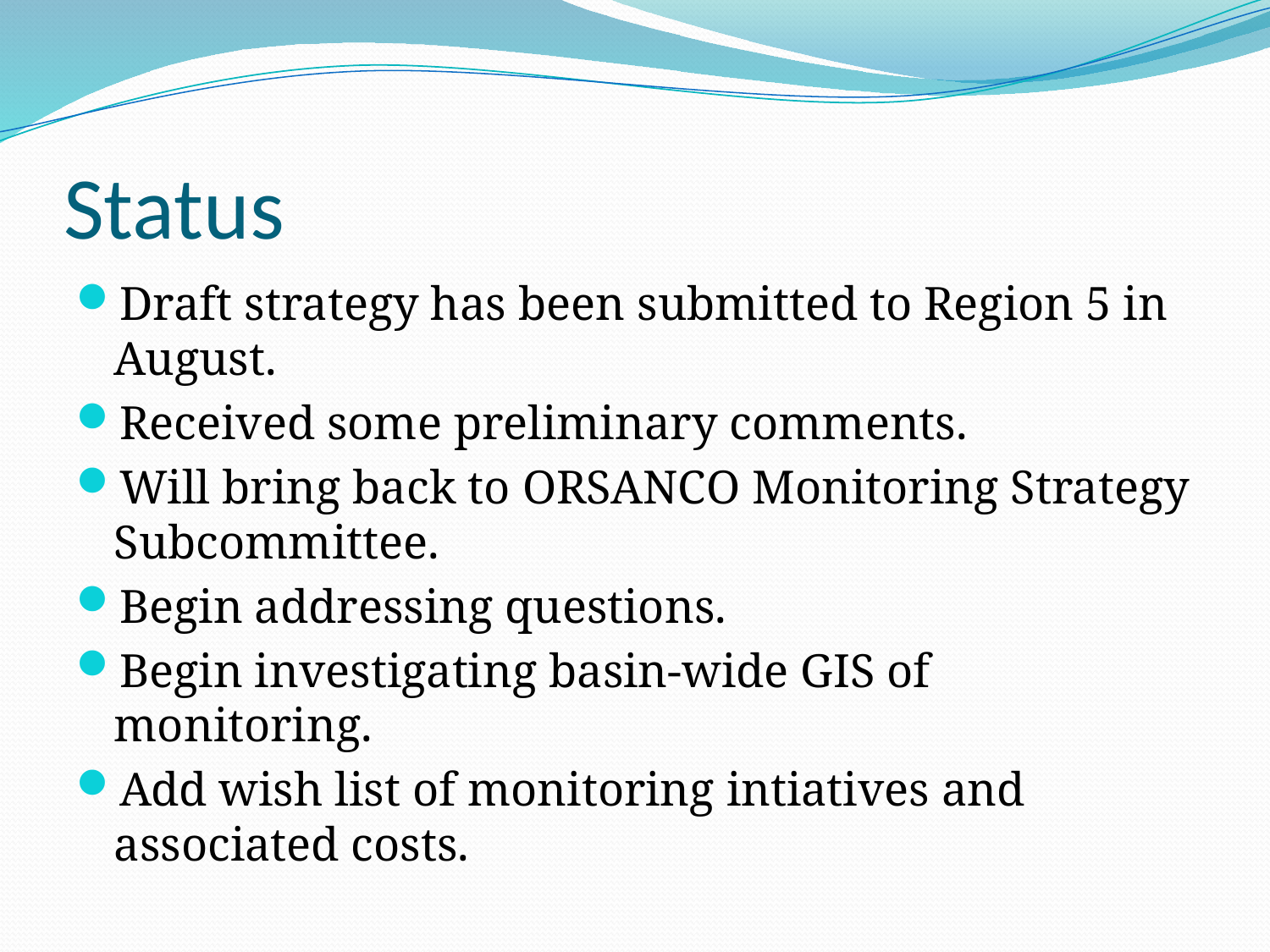

# Status
Draft strategy has been submitted to Region 5 in August.
Received some preliminary comments.
Will bring back to ORSANCO Monitoring Strategy Subcommittee.
Begin addressing questions.
Begin investigating basin-wide GIS of monitoring.
Add wish list of monitoring intiatives and associated costs.